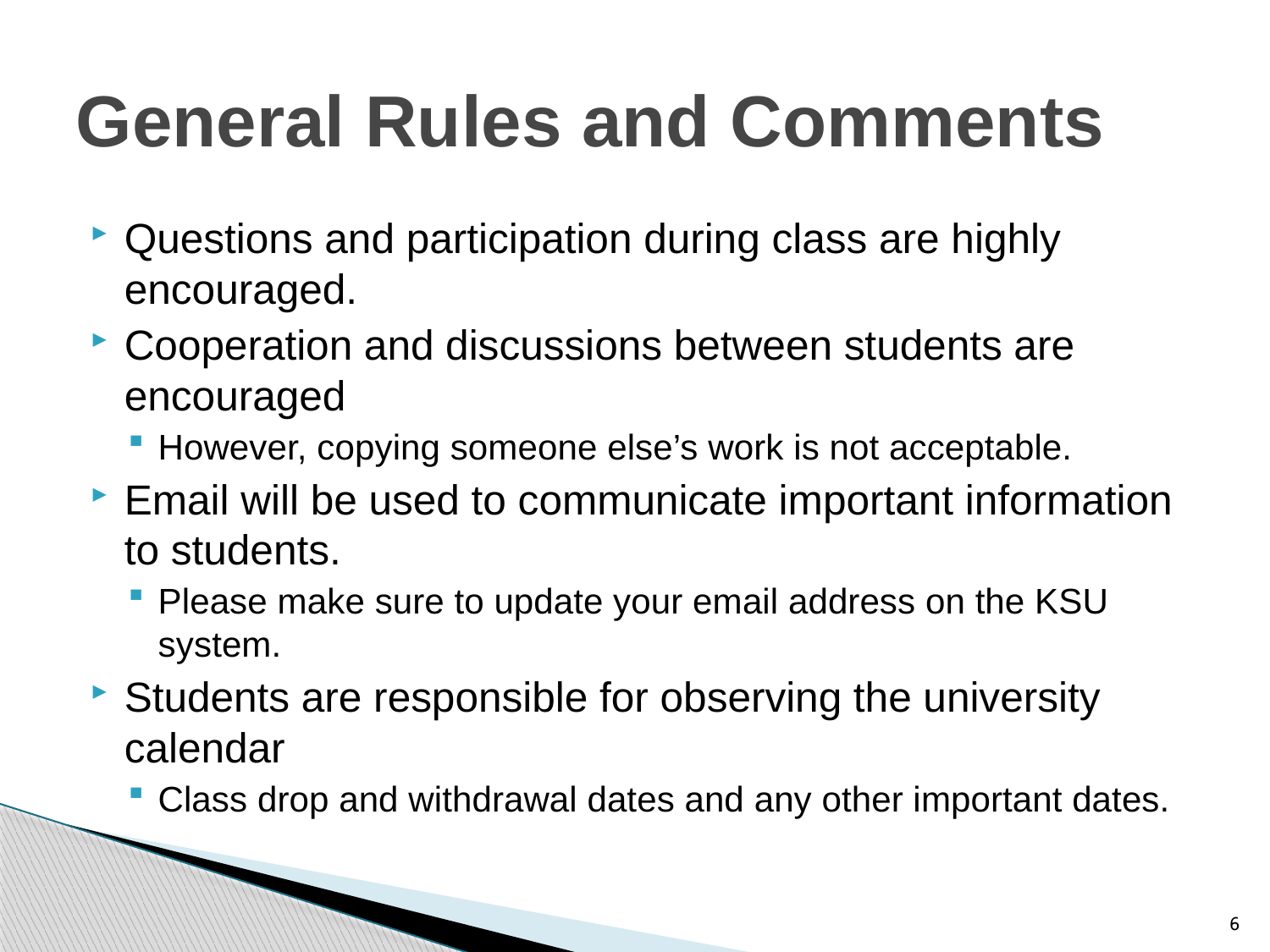

# General Rules and Comments
Questions and participation during class are highly encouraged.
Cooperation and discussions between students are encouraged
However, copying someone else’s work is not acceptable.
Email will be used to communicate important information to students.
Please make sure to update your email address on the KSU system.
Students are responsible for observing the university calendar
Class drop and withdrawal dates and any other important dates.
6